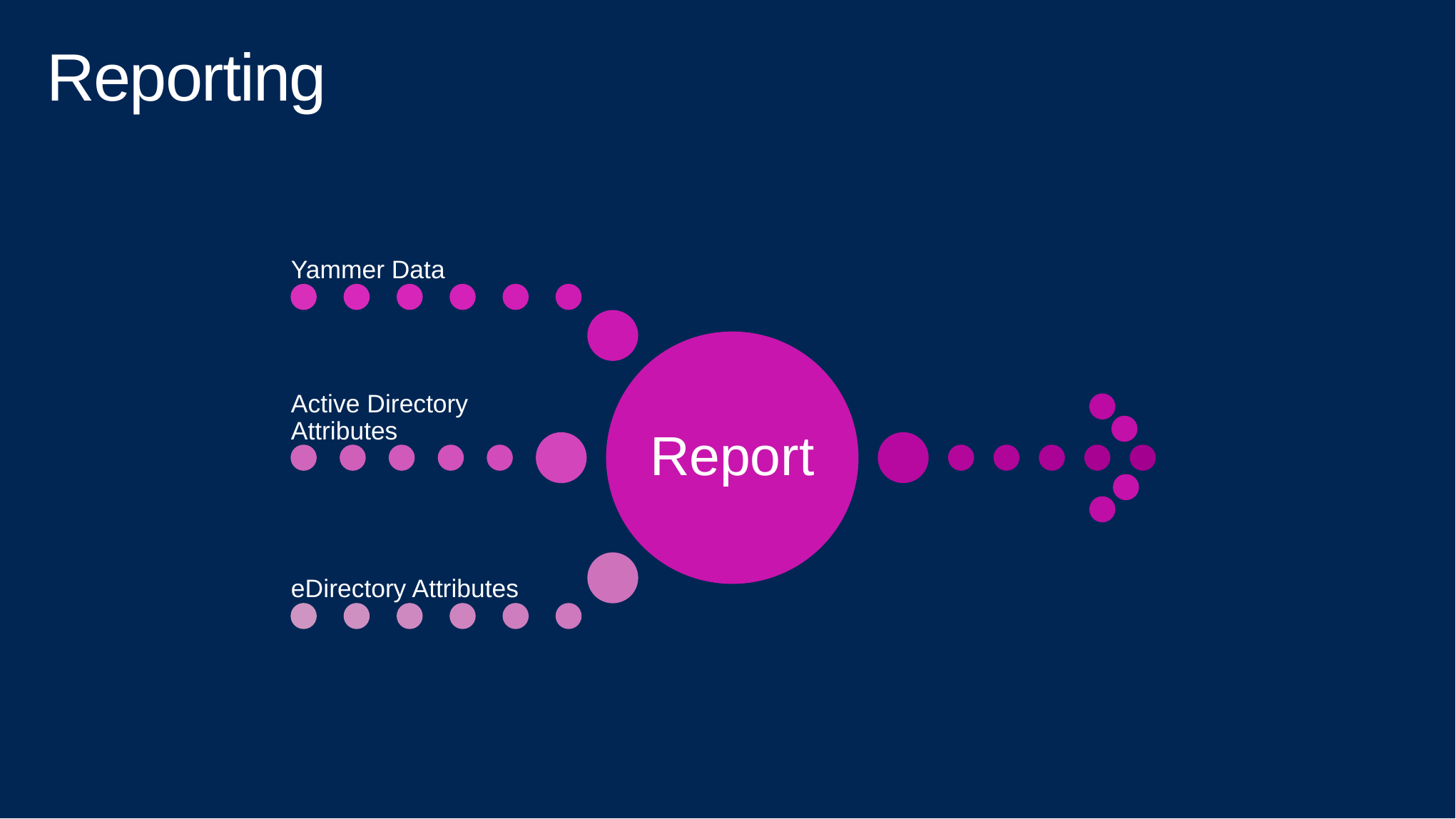

# Reporting
Report
Yammer Data
Active Directory Attributes
eDirectory Attributes